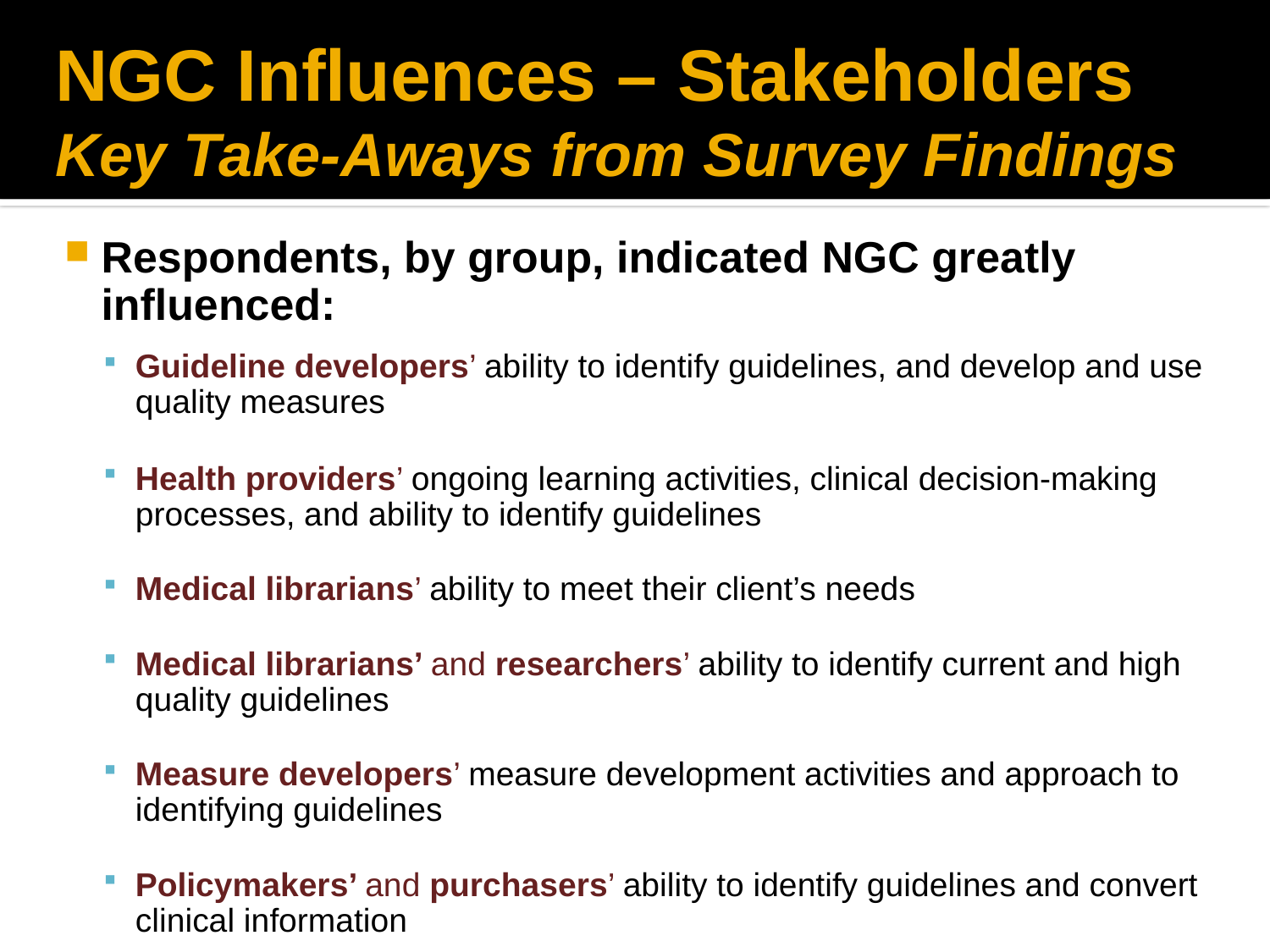

# NGC Influences – Stakeholders Key Take-Aways from Survey Findings
Respondents, by group, indicated NGC greatly influenced:

Guideline developers’ ability to identify guidelines, and develop and use quality measures

Health providers’ ongoing learning activities, clinical decision-making processes, and ability to identify guidelines

Medical librarians’ ability to meet their client’s needs

Medical librarians’ and researchers’ ability to identify current and high quality guidelines

Measure developers’ measure development activities and approach to identifying guidelines

Policymakers’ and purchasers’ ability to identify guidelines and convert clinical information